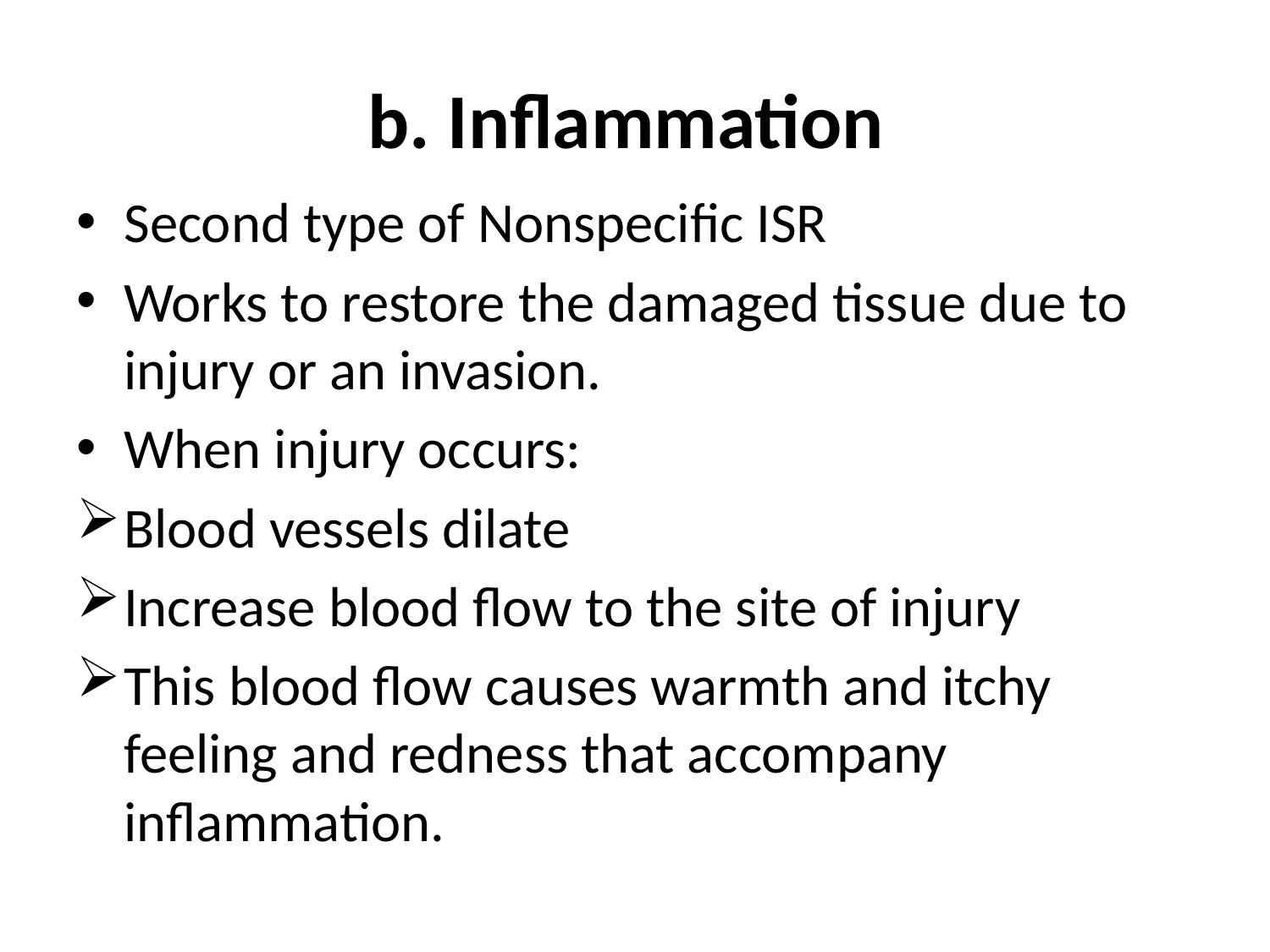

# b. Inflammation
Second type of Nonspecific ISR
Works to restore the damaged tissue due to injury or an invasion.
When injury occurs:
Blood vessels dilate
Increase blood flow to the site of injury
This blood flow causes warmth and itchy feeling and redness that accompany inflammation.